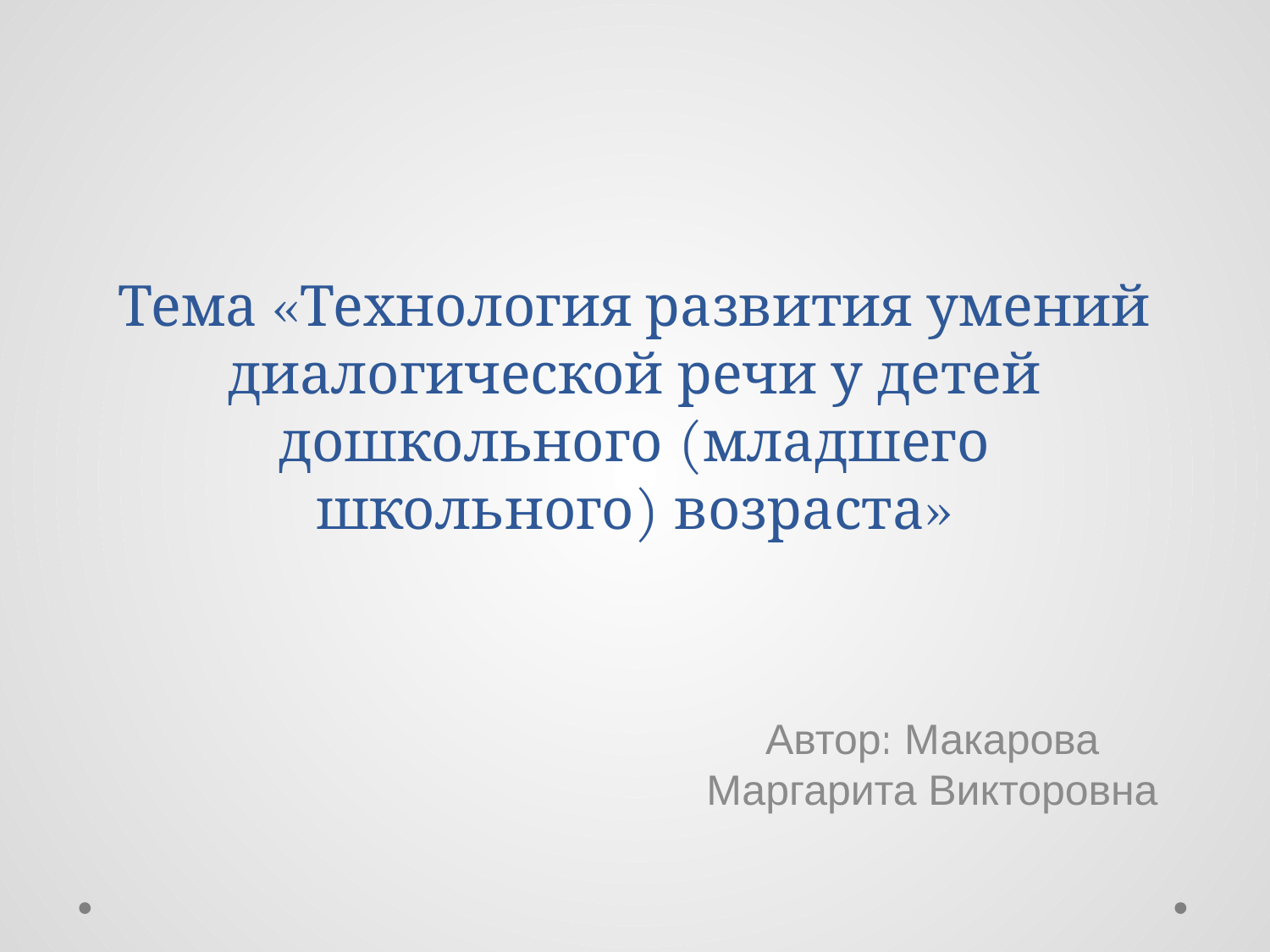

# Тема «Технология развития умений диалогической речи у детей дошкольного (младшего школьного) возраста»
Автор: Макарова Маргарита Викторовна